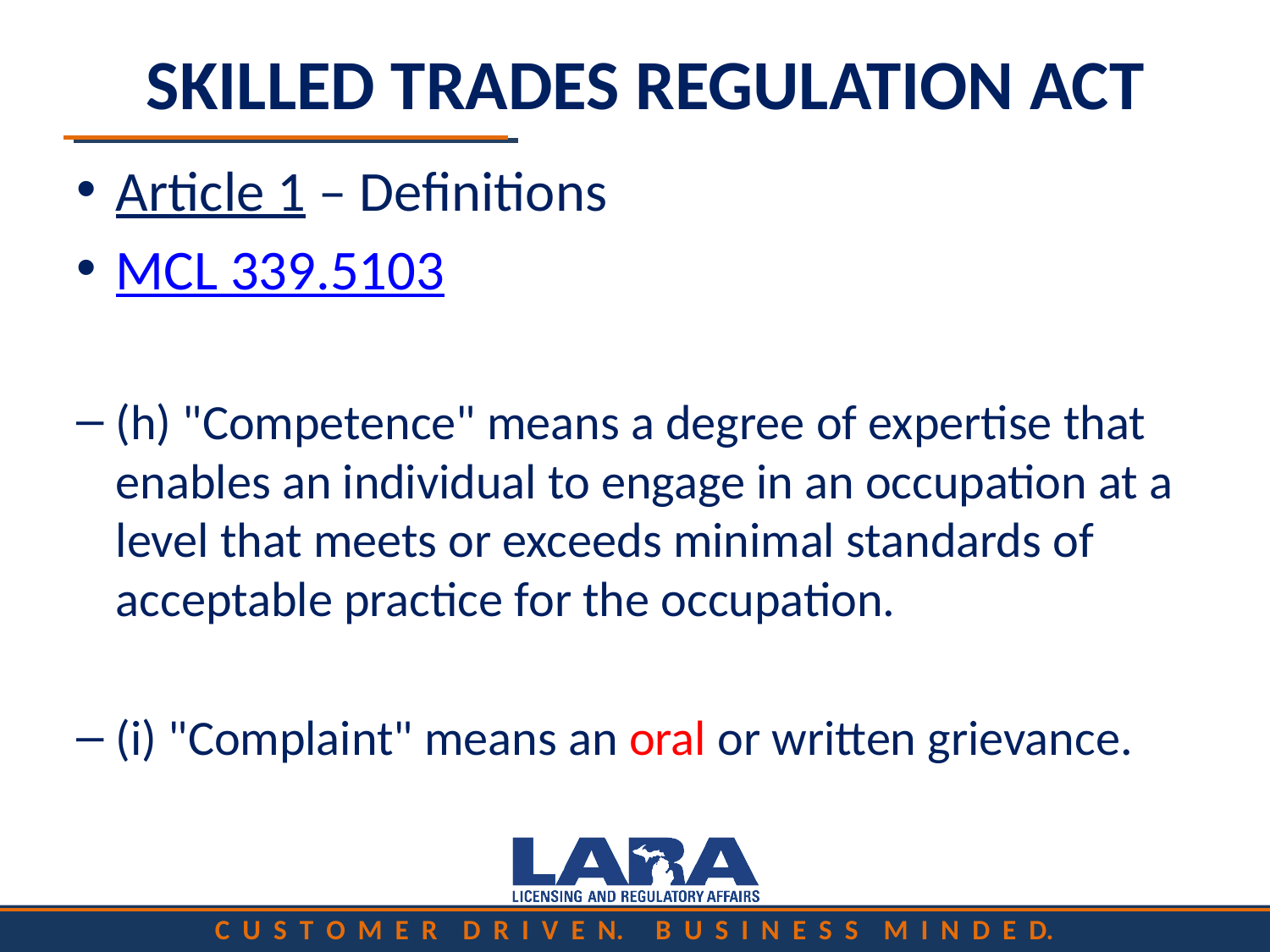

# SKILLED TRADES REGULATION ACT
Article 1 – Definitions
MCL 339.5103

(h) "Competence" means a degree of expertise that enables an individual to engage in an occupation at a level that meets or exceeds minimal standards of acceptable practice for the occupation.

(i) "Complaint" means an oral or written grievance.